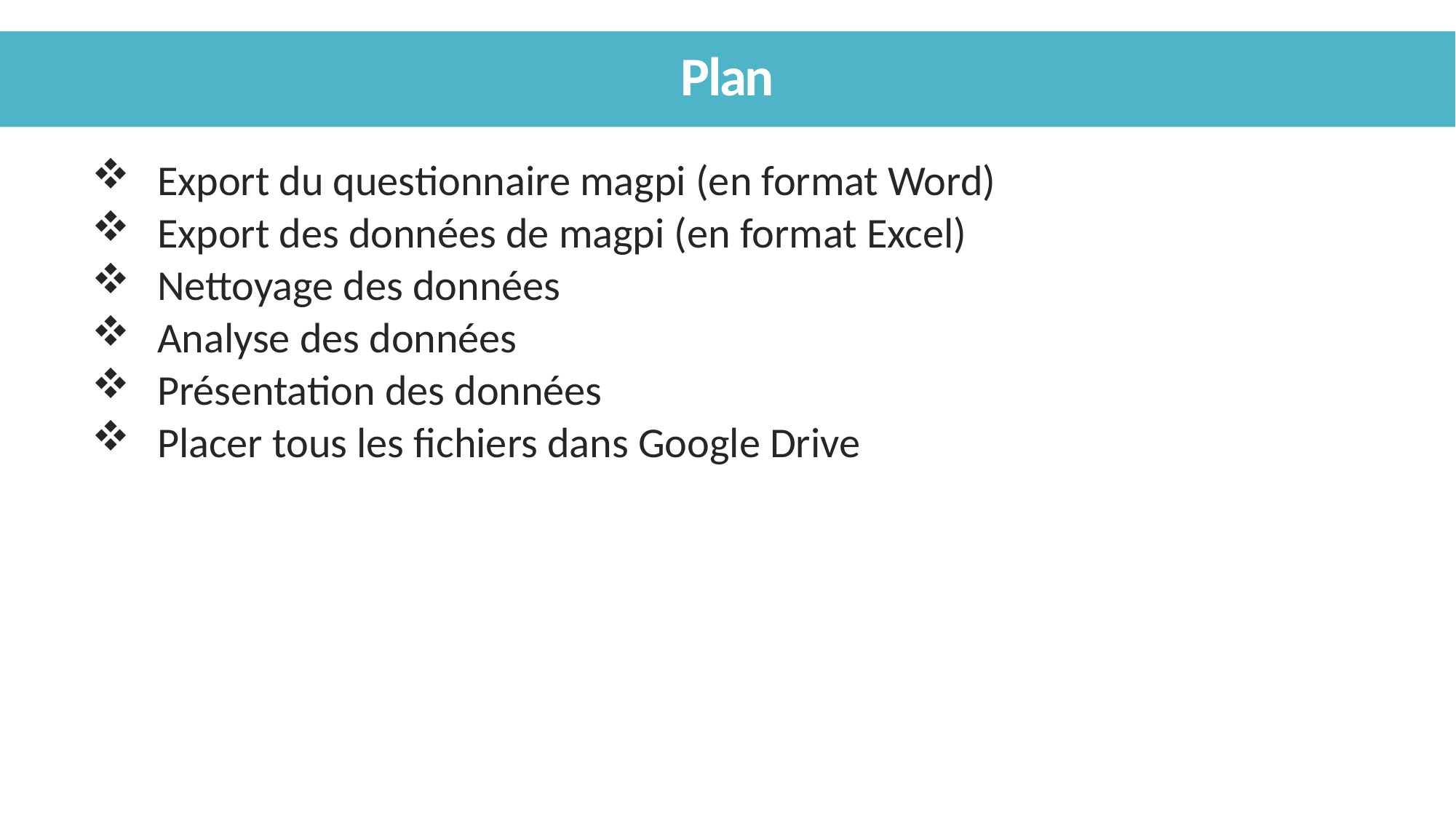

# Plan
Export du questionnaire magpi (en format Word)
Export des données de magpi (en format Excel)
Nettoyage des données
Analyse des données
Présentation des données
Placer tous les fichiers dans Google Drive